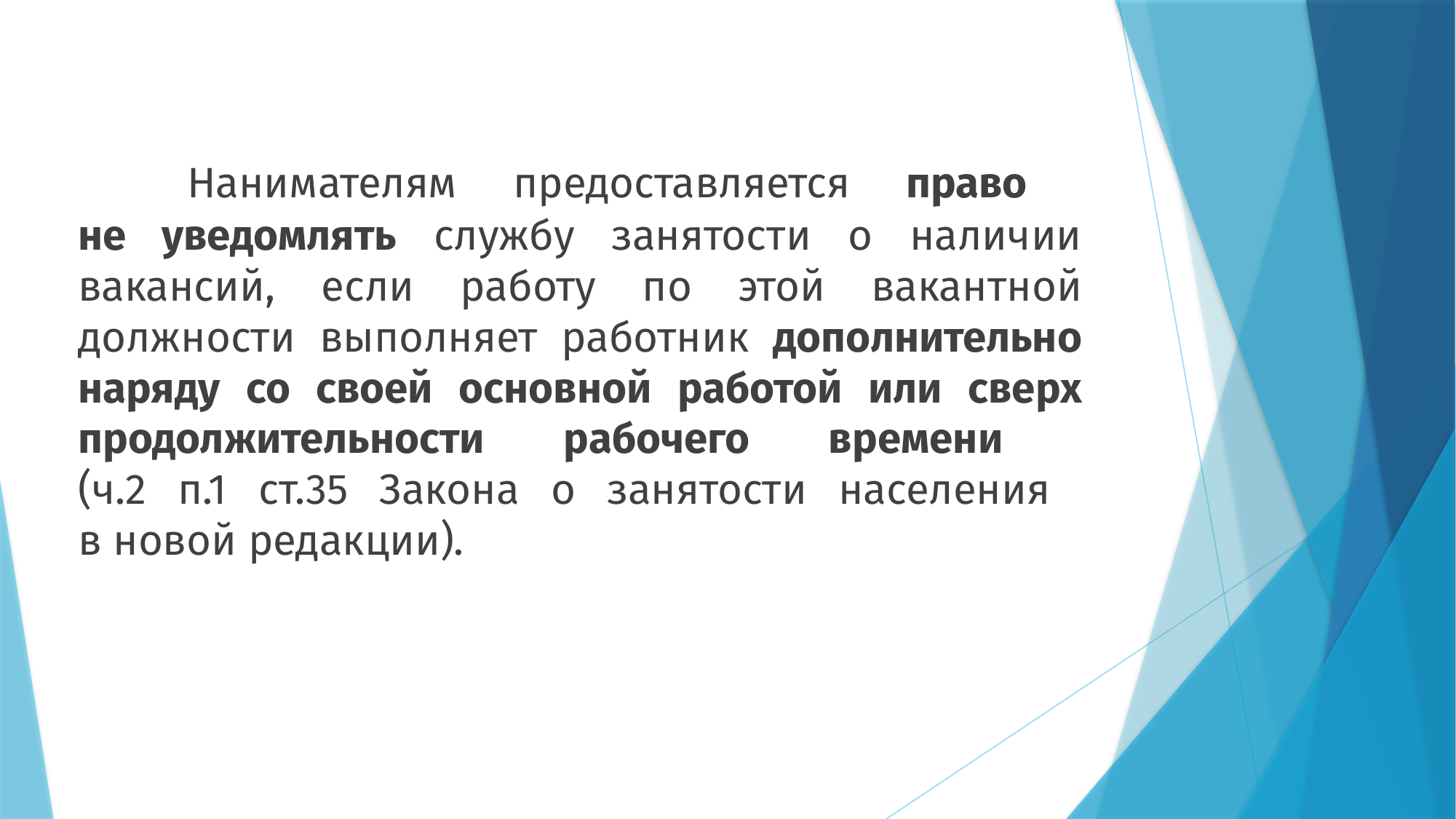

Нанимателям предоставляется право
не уведомлять службу занятости о наличии вакансий, если работу по этой вакантной должности выполняет работник дополнительно наряду со своей основной работой или сверх продолжительности рабочего времени
(ч.2 п.1 ст.35 Закона о занятости населения
в новой редакции).